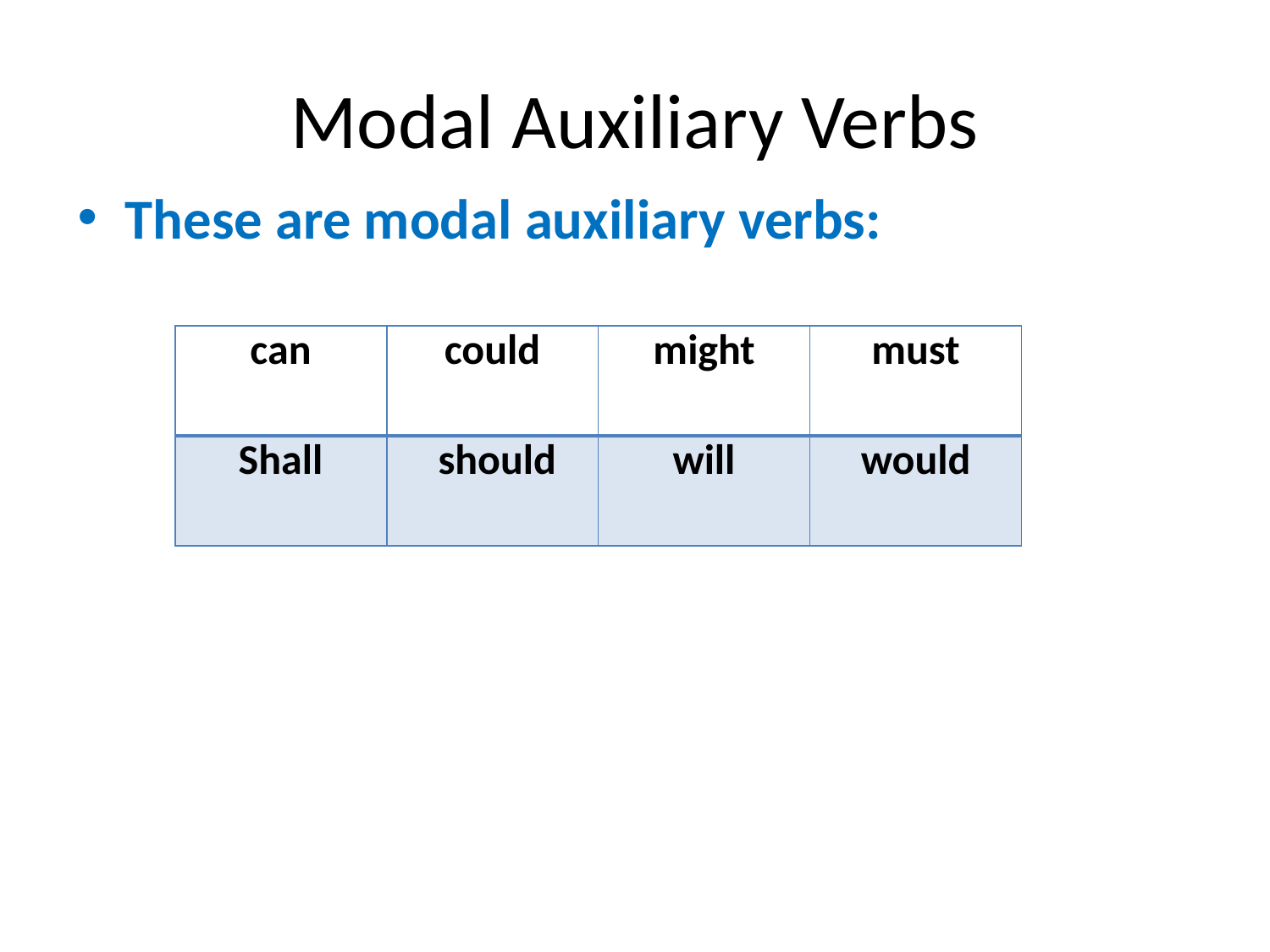

# Modal Auxiliary Verbs
These are modal auxiliary verbs:

| can | could | might | must |
| --- | --- | --- | --- |
| Shall | should | will | would |